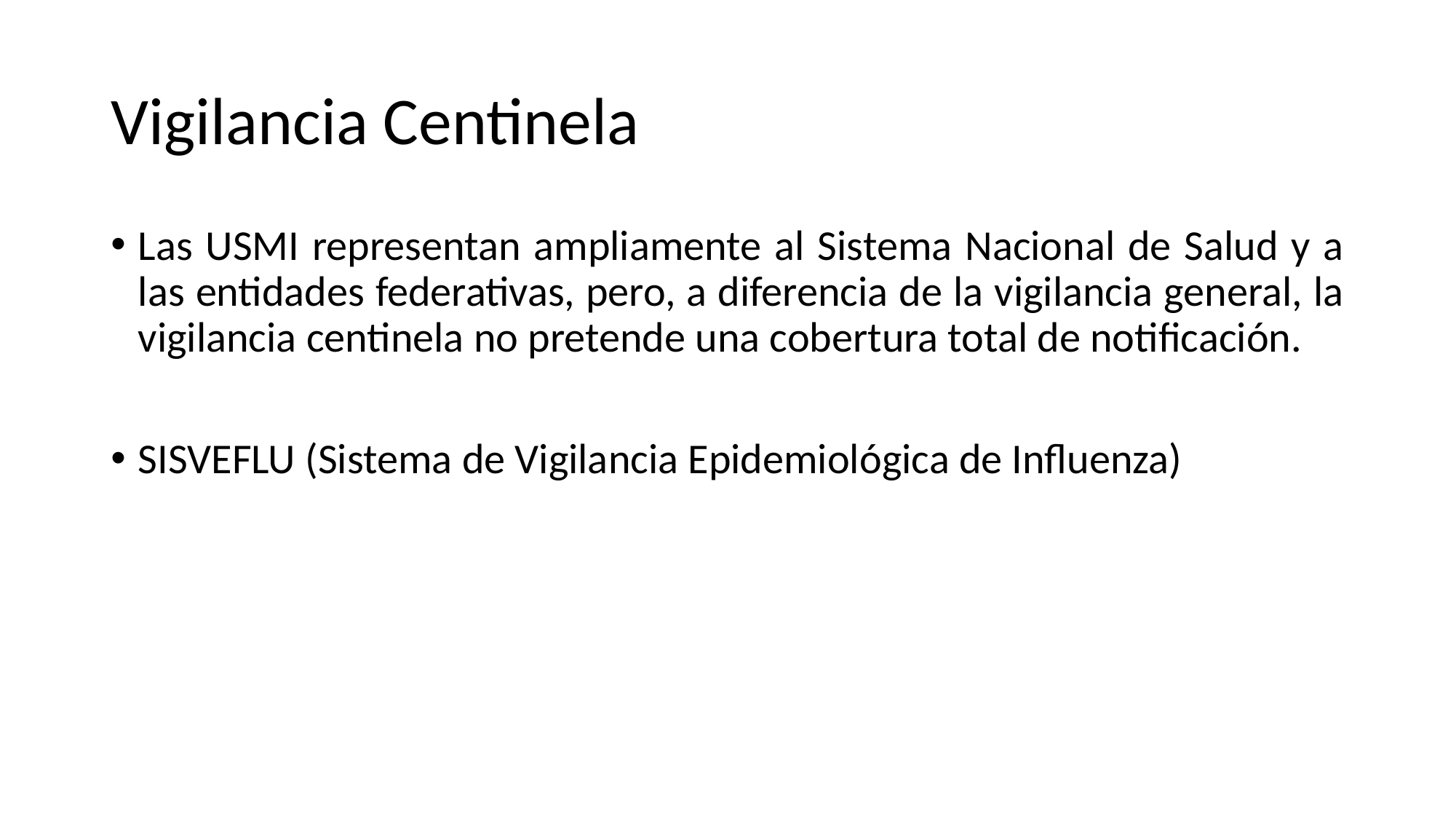

# Vigilancia Centinela
Las USMI representan ampliamente al Sistema Nacional de Salud y a las entidades federativas, pero, a diferencia de la vigilancia general, la vigilancia centinela no pretende una cobertura total de notificación.

SISVEFLU (Sistema de Vigilancia Epidemiológica de Influenza)